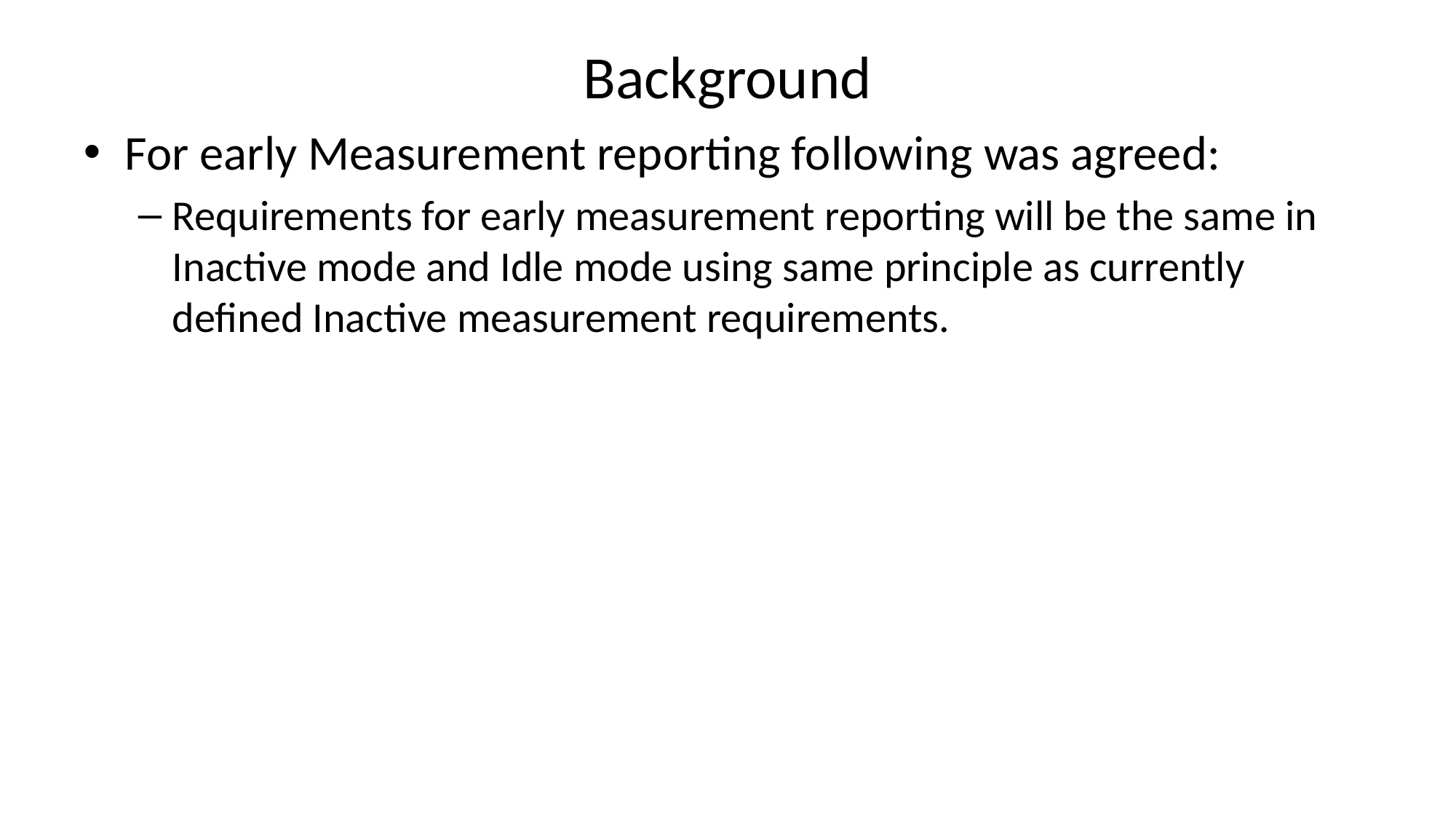

# Background
For early Measurement reporting following was agreed:
Requirements for early measurement reporting will be the same in Inactive mode and Idle mode using same principle as currently defined Inactive measurement requirements.